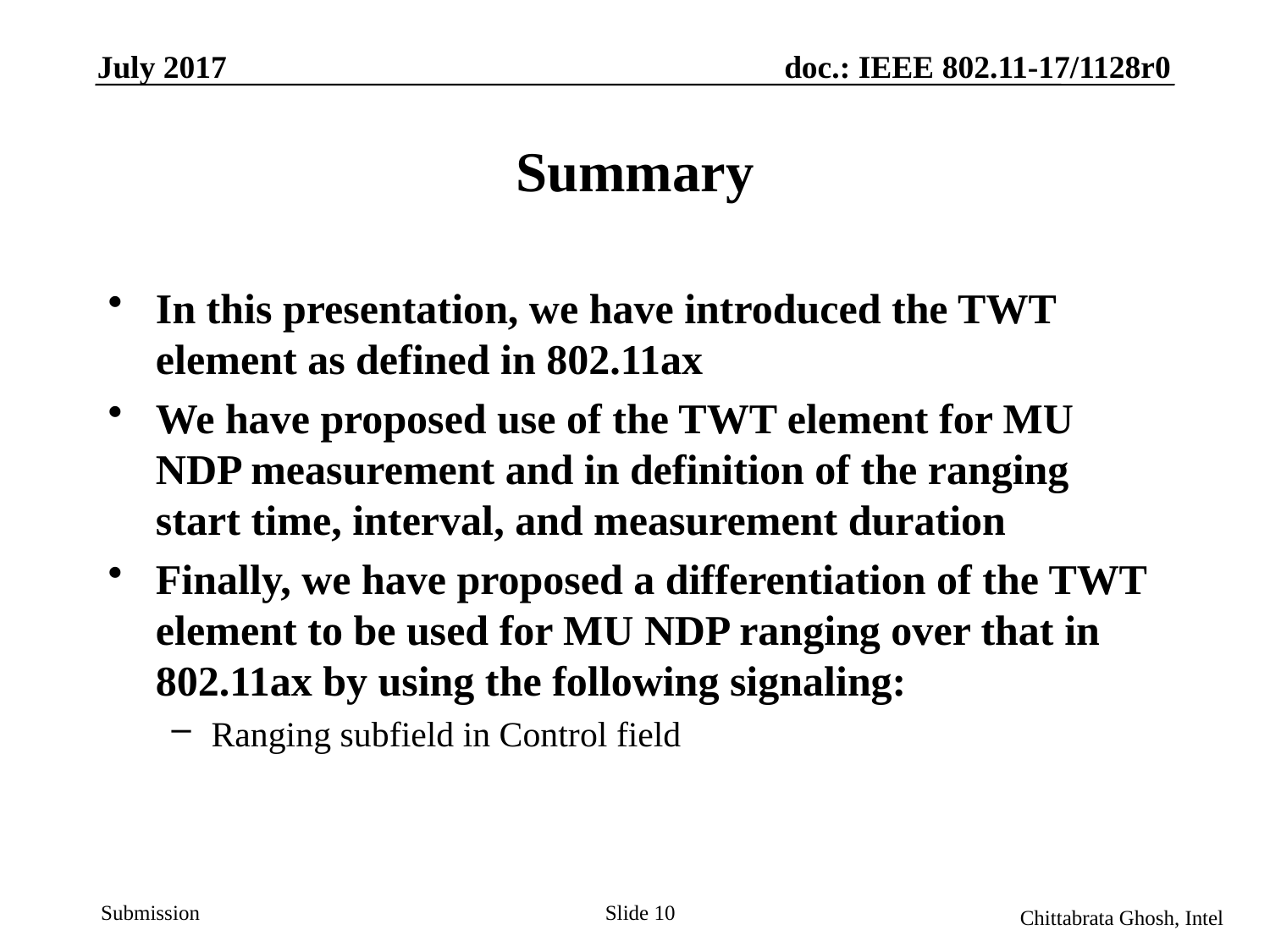

July 2017
doc.: IEEE 802.11-17/1128r0
# Summary
In this presentation, we have introduced the TWT element as defined in 802.11ax
We have proposed use of the TWT element for MU NDP measurement and in definition of the ranging start time, interval, and measurement duration
Finally, we have proposed a differentiation of the TWT element to be used for MU NDP ranging over that in 802.11ax by using the following signaling:
Ranging subfield in Control field

Slide 10
Chittabrata Ghosh, Intel